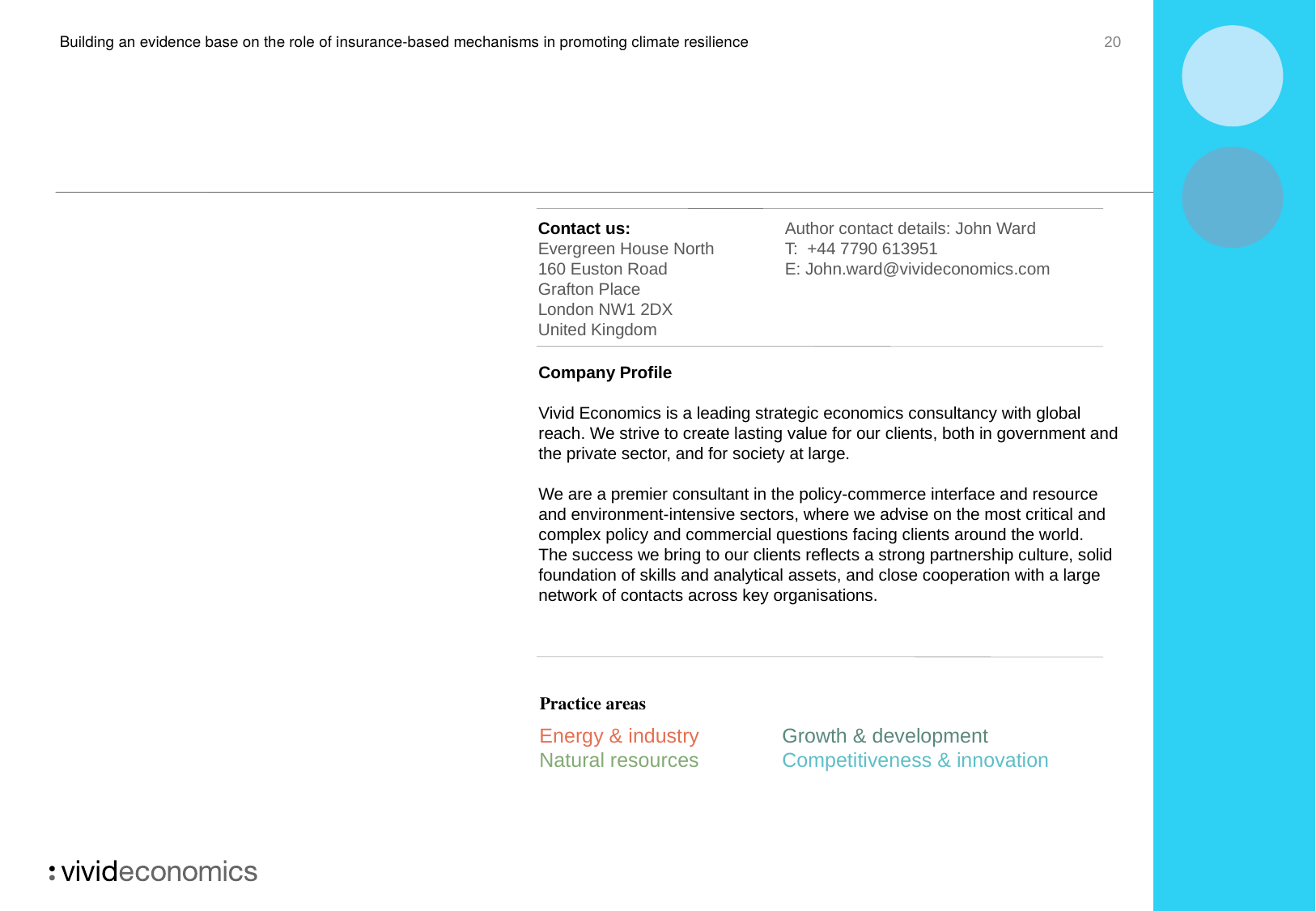

20
Building an evidence base on the role of insurance-based mechanisms in promoting climate resilience
Contact us:
Evergreen House North
160 Euston Road
Grafton Place
London NW1 2DX
United Kingdom
Author contact details: John Ward
T:  +44 7790 613951
E: John.ward@vivideconomics.com
Company Profile

Vivid Economics is a leading strategic economics consultancy with global reach. We strive to create lasting value for our clients, both in government and the private sector, and for society at large.

We are a premier consultant in the policy-commerce interface and resource and environment-intensive sectors, where we advise on the most critical and complex policy and commercial questions facing clients around the world.
The success we bring to our clients reflects a strong partnership culture, solid foundation of skills and analytical assets, and close cooperation with a large network of contacts across key organisations.

Practice areas
Energy & industry	Growth & development
Natural resources	Competitiveness & innovation